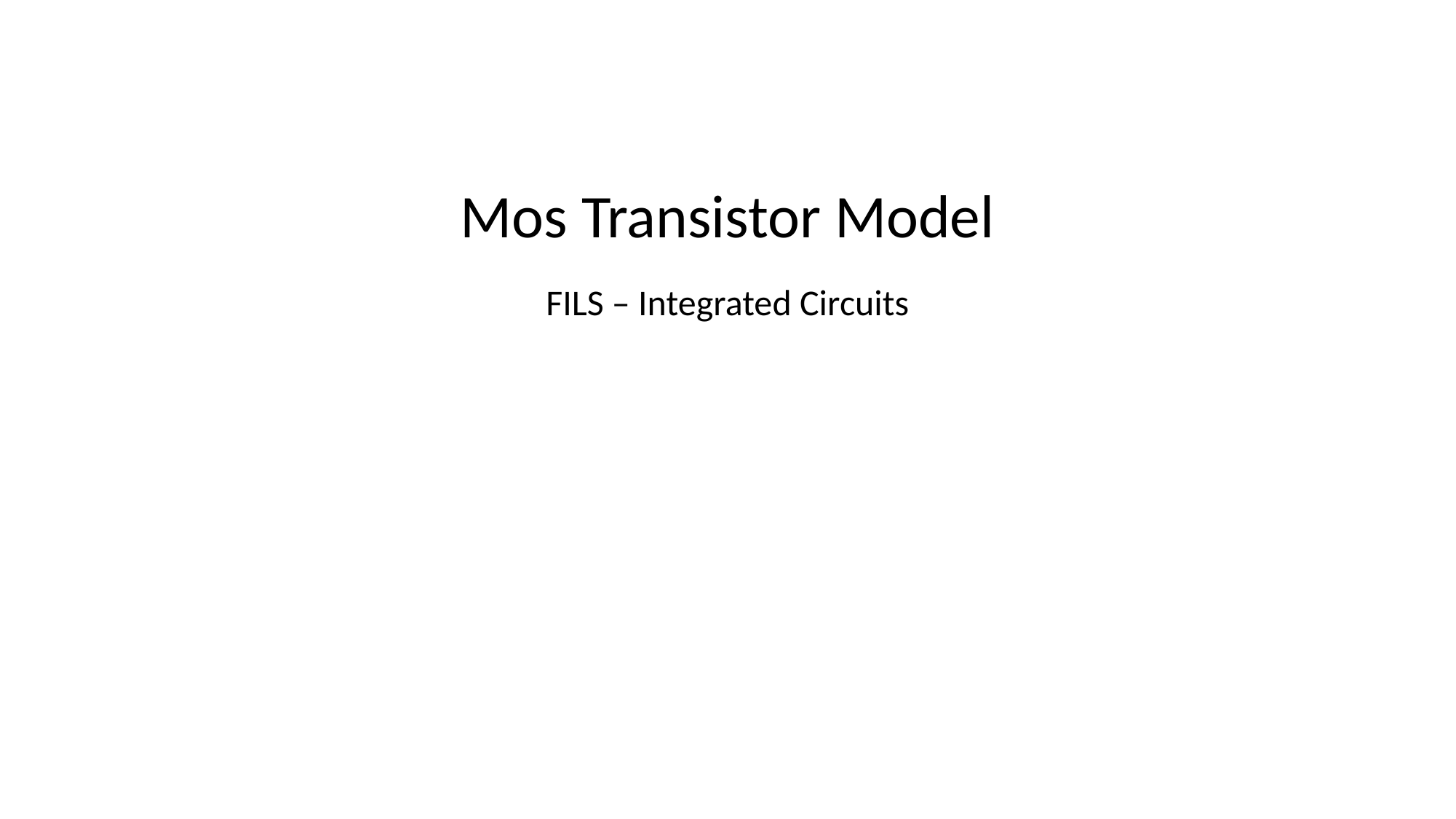

# Mos Transistor Model
FILS – Integrated Circuits